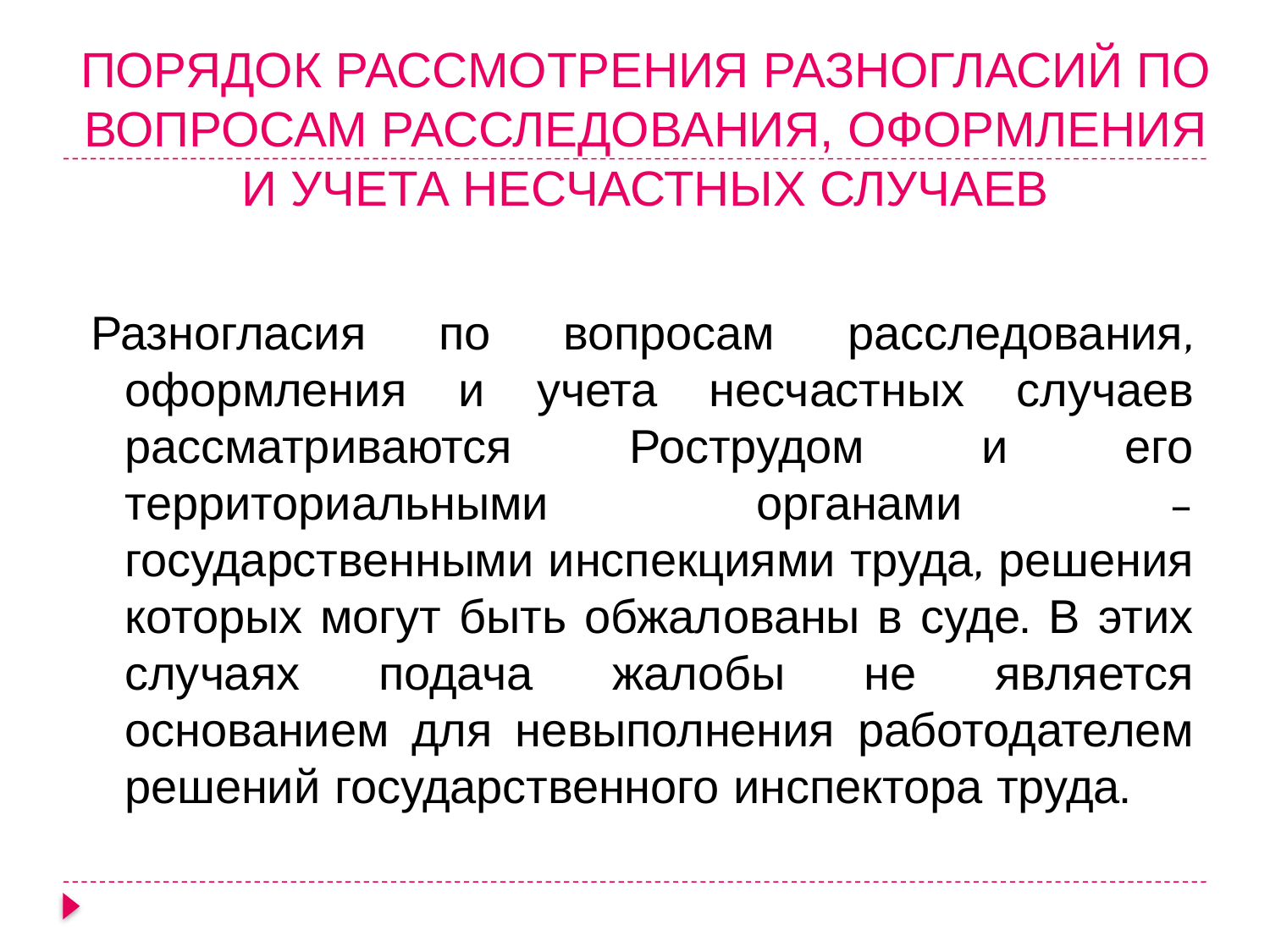

# ПОРЯДОК РАССМОТРЕНИЯ РАЗНОГЛАСИЙ ПО ВОПРОСАМ РАССЛЕДОВАНИЯ, ОФОРМЛЕНИЯ И УЧЕТА НЕСЧАСТНЫХ СЛУЧАЕВ
Разногласия по вопросам расследования, оформления и учета несчастных случаев рассматриваются Рострудом и его территориальными органами – государственными инспекциями труда, решения которых могут быть обжалованы в суде. В этих случаях подача жалобы не является основанием для невыполнения работодателем решений государственного инспектора труда.